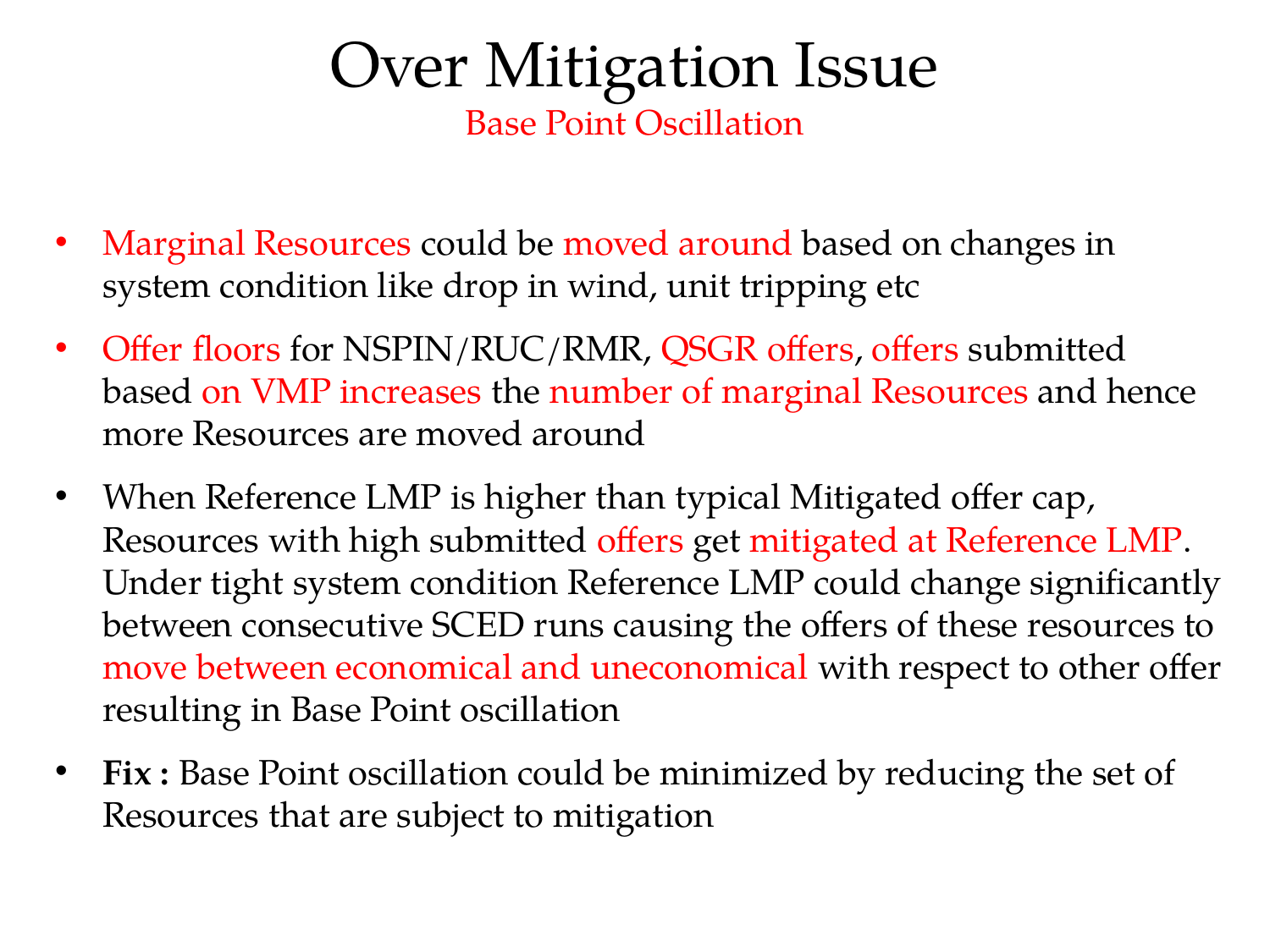

# Over Mitigation Issue Base Point Oscillation

Marginal Resources could be moved around based on changes in system condition like drop in wind, unit tripping etc
Offer floors for NSPIN/RUC/RMR, QSGR offers, offers submitted based on VMP increases the number of marginal Resources and hence more Resources are moved around
When Reference LMP is higher than typical Mitigated offer cap, Resources with high submitted offers get mitigated at Reference LMP. Under tight system condition Reference LMP could change significantly between consecutive SCED runs causing the offers of these resources to move between economical and uneconomical with respect to other offer resulting in Base Point oscillation
Fix : Base Point oscillation could be minimized by reducing the set of Resources that are subject to mitigation